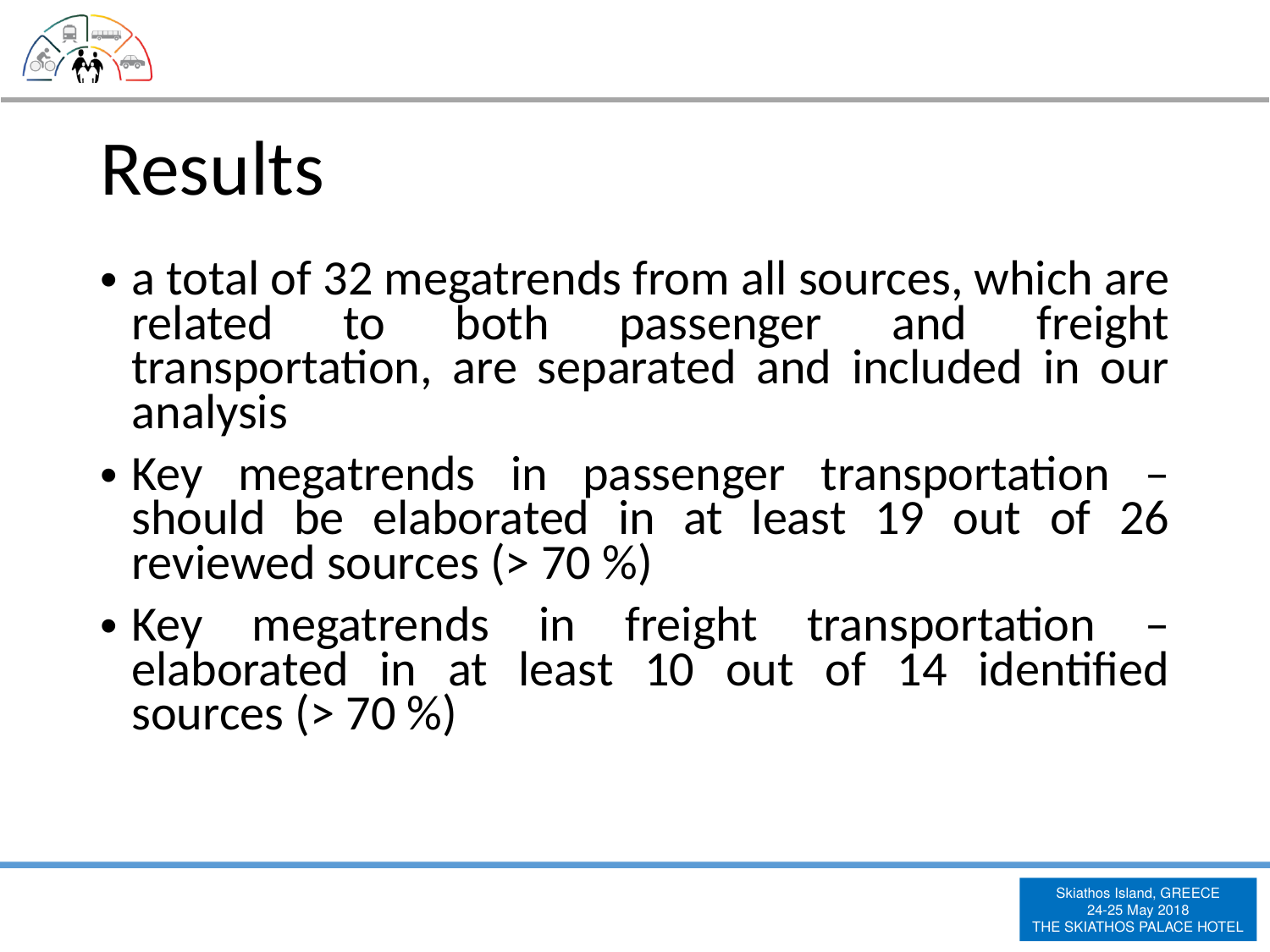

# Results
a total of 32 megatrends from all sources, which are related to both passenger and freight transportation, are separated and included in our analysis
Key megatrends in passenger transportation – should be elaborated in at least 19 out of 26 reviewed sources (> 70 %)
Key megatrends in freight transportation – elaborated in at least 10 out of 14 identified sources (> 70 %)